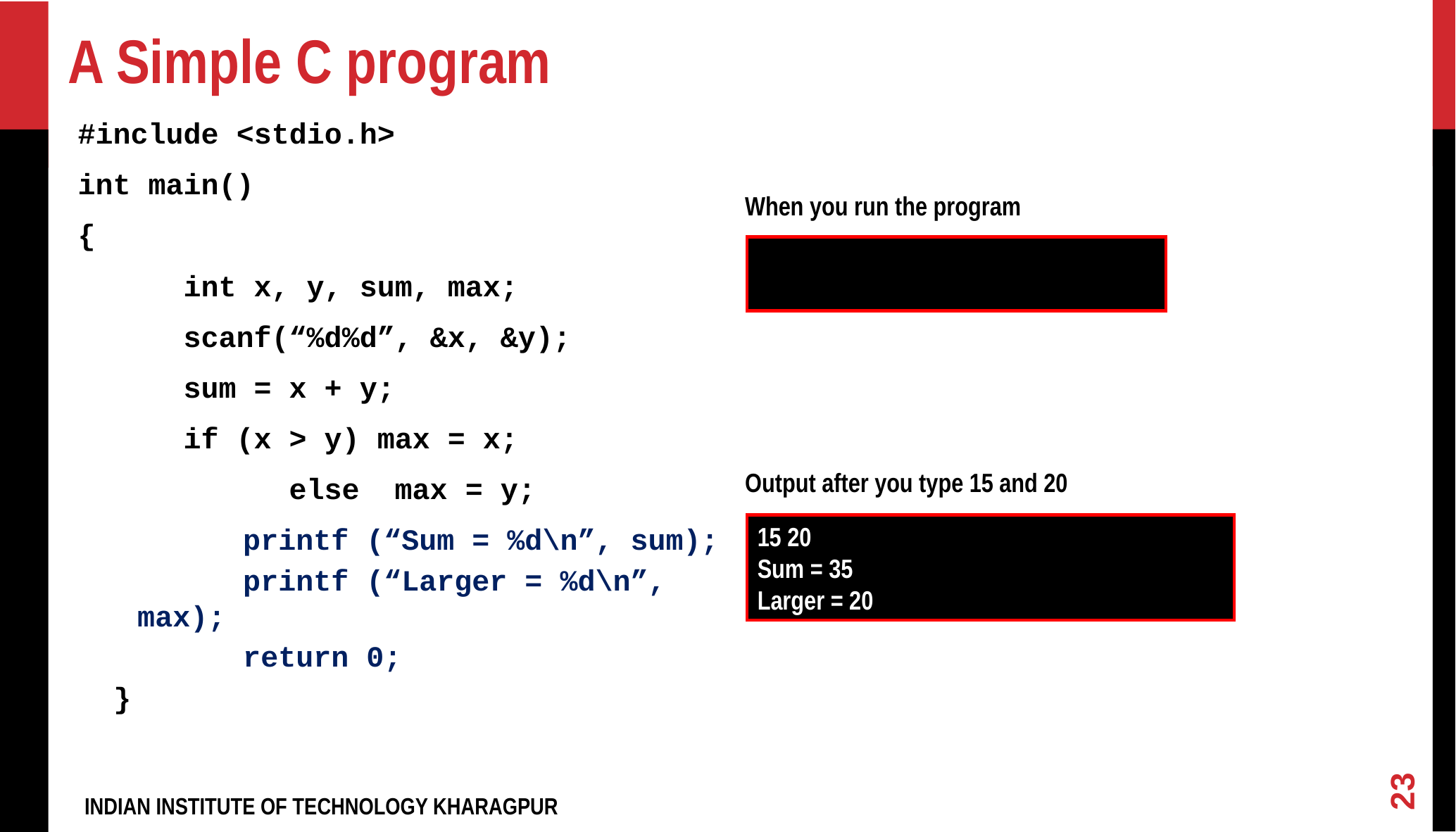

A Simple C program
#include <stdio.h>
int main()
{
	int x, y, sum, max;
	scanf(“%d%d”, &x, &y);
	sum = x + y;
	if (x > y) max = x;
		else  max = y;
		printf (“Sum = %d\n”, sum);
		printf (“Larger = %d\n”, max);
		return 0;
}
When you run the program

Output after you type 15 and 20
15 20
Sum = 35
Larger = 20
23
INDIAN INSTITUTE OF TECHNOLOGY KHARAGPUR